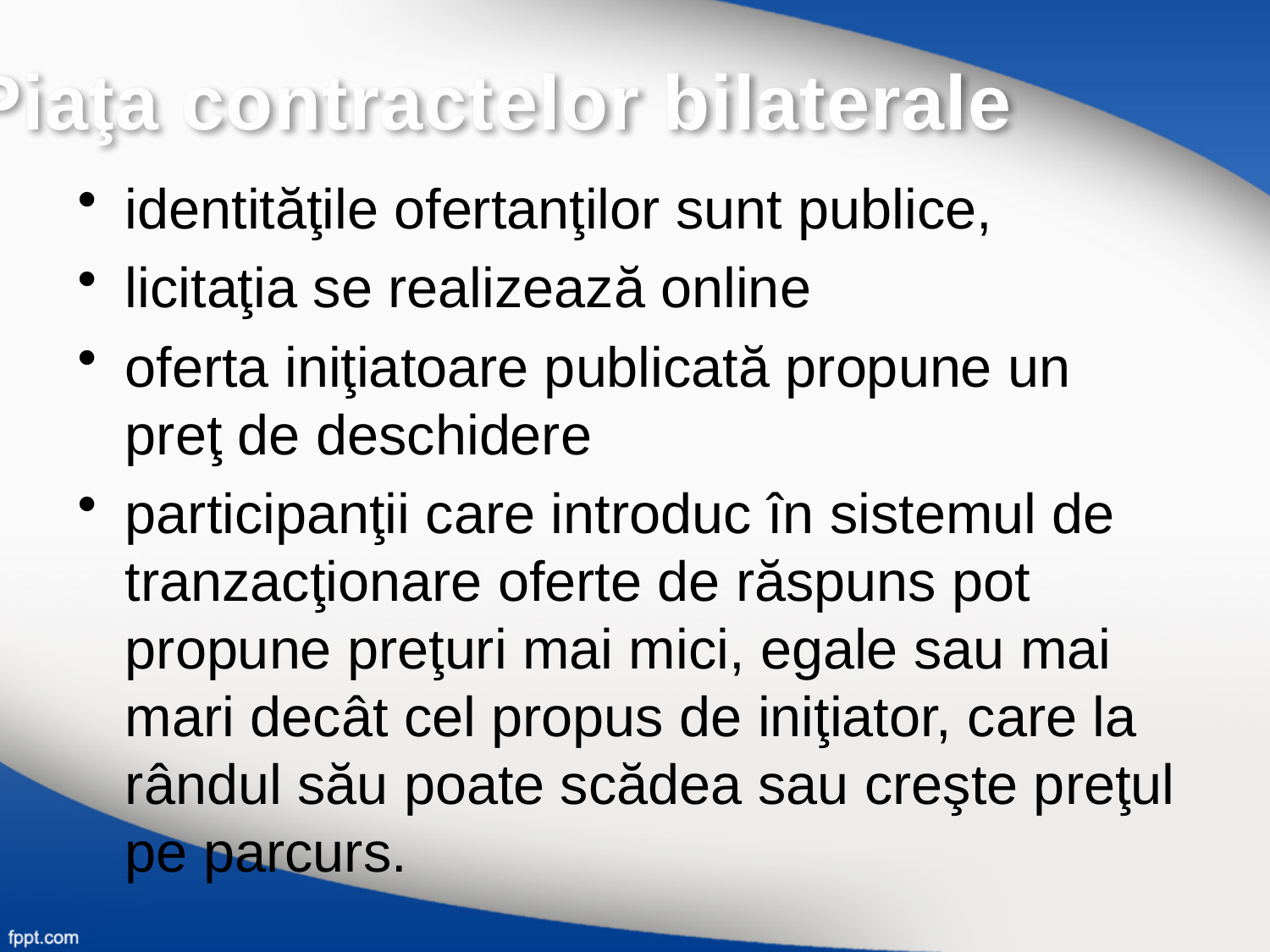

Piaţa contractelor bilaterale
identităţile ofertanţilor sunt publice,
licitaţia se realizează online
oferta iniţiatoare publicată propune un preţ de deschidere
participanţii care introduc în sistemul de tranzacţionare oferte de răspuns pot propune preţuri mai mici, egale sau mai mari decât cel propus de iniţiator, care la rândul său poate scădea sau creşte preţul pe parcurs.